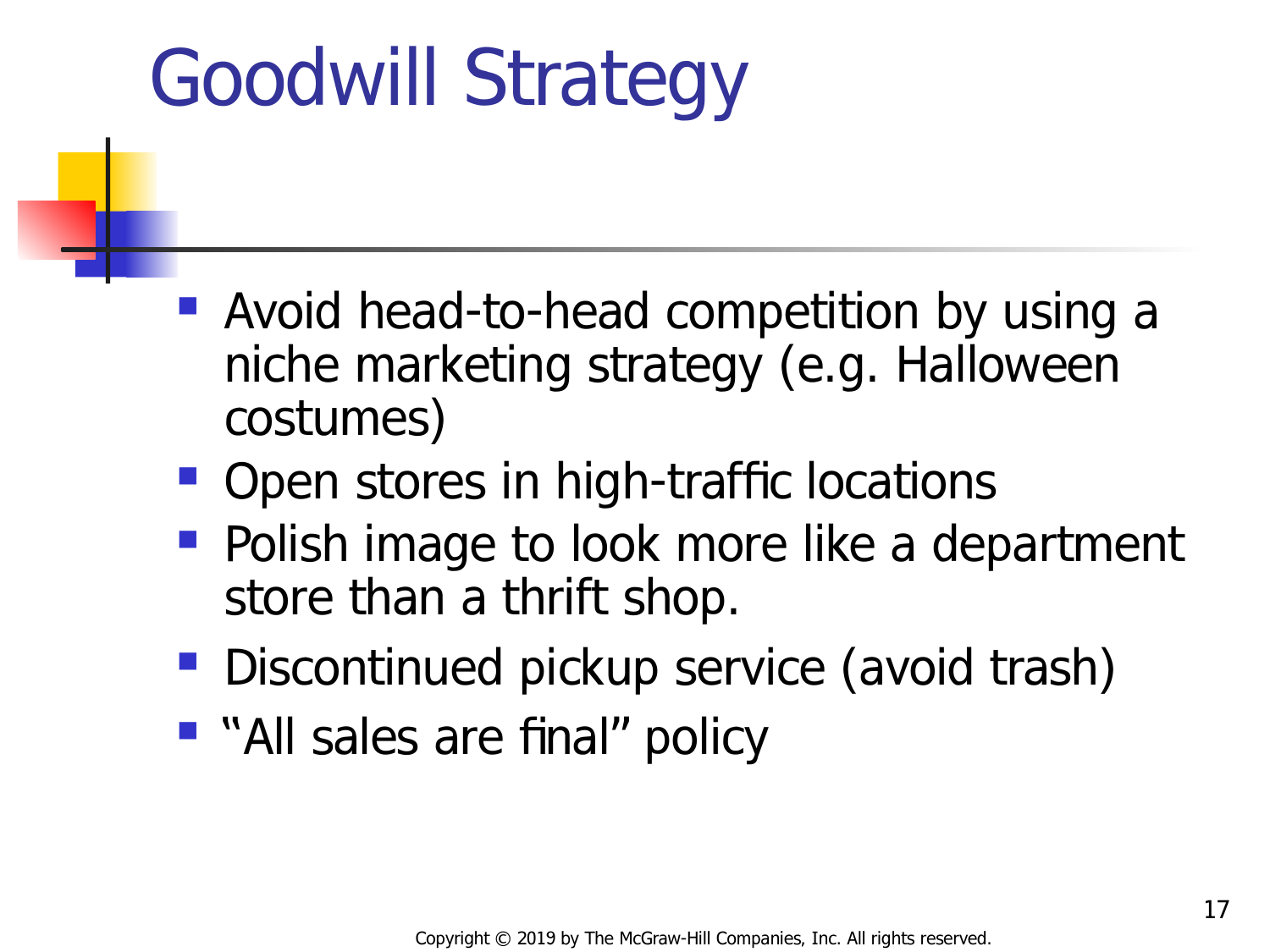

# Goodwill Strategy
Avoid head-to-head competition by using a niche marketing strategy (e.g. Halloween costumes)
Open stores in high-traffic locations
Polish image to look more like a department store than a thrift shop.
Discontinued pickup service (avoid trash)
“All sales are final” policy

17
Copyright © 2019 by The McGraw-Hill Companies, Inc. All rights reserved.